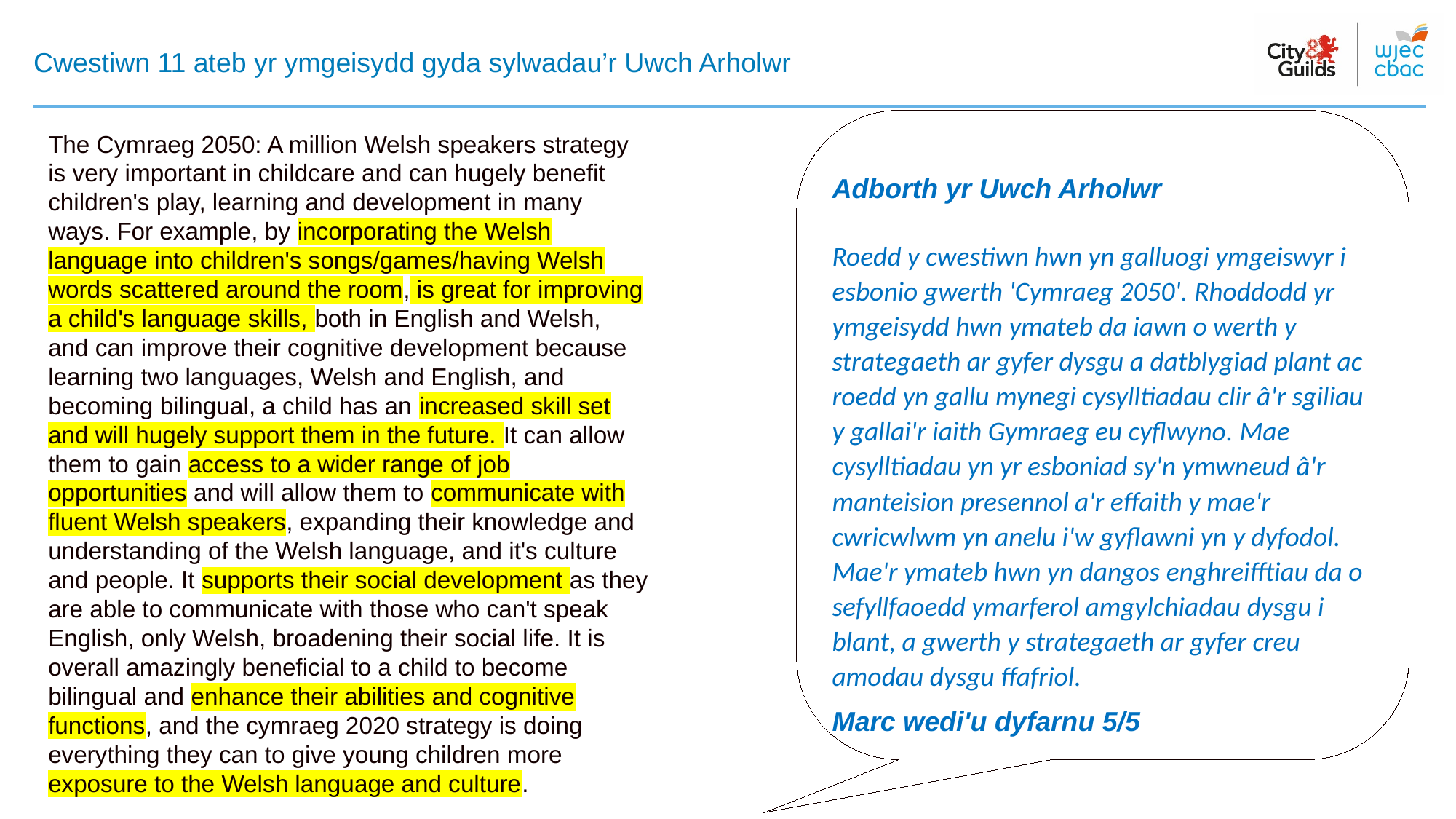

# Cwestiwn 11 ateb yr ymgeisydd gyda sylwadau’r Uwch Arholwr

The Cymraeg 2050: A million Welsh speakers strategy is very important in childcare and can hugely benefit children's play, learning and development in many ways. For example, by incorporating the Welsh language into children's songs/games/having Welsh words scattered around the room, is great for improving a child's language skills, both in English and Welsh, and can improve their cognitive development because learning two languages, Welsh and English, and becoming bilingual, a child has an increased skill set and will hugely support them in the future. It can allow them to gain access to a wider range of job opportunities and will allow them to communicate with fluent Welsh speakers, expanding their knowledge and understanding of the Welsh language, and it's culture and people. It supports their social development as they are able to communicate with those who can't speak English, only Welsh, broadening their social life. It is overall amazingly beneficial to a child to become bilingual and enhance their abilities and cognitive functions, and the cymraeg 2020 strategy is doing everything they can to give young children more exposure to the Welsh language and culture.
Adborth yr Uwch Arholwr
​
Roedd y cwestiwn hwn yn galluogi ymgeiswyr i esbonio gwerth 'Cymraeg 2050'. Rhoddodd yr ymgeisydd hwn ymateb da iawn o werth y strategaeth ar gyfer dysgu a datblygiad plant ac roedd yn gallu mynegi cysylltiadau clir â'r sgiliau y gallai'r iaith Gymraeg eu cyflwyno. Mae cysylltiadau yn yr esboniad sy'n ymwneud â'r manteision presennol a'r effaith y mae'r cwricwlwm yn anelu i'w gyflawni yn y dyfodol. Mae'r ymateb hwn yn dangos enghreifftiau da o sefyllfaoedd ymarferol amgylchiadau dysgu i blant, a gwerth y strategaeth ar gyfer creu amodau dysgu ffafriol.
Marc wedi'u dyfarnu 5/5